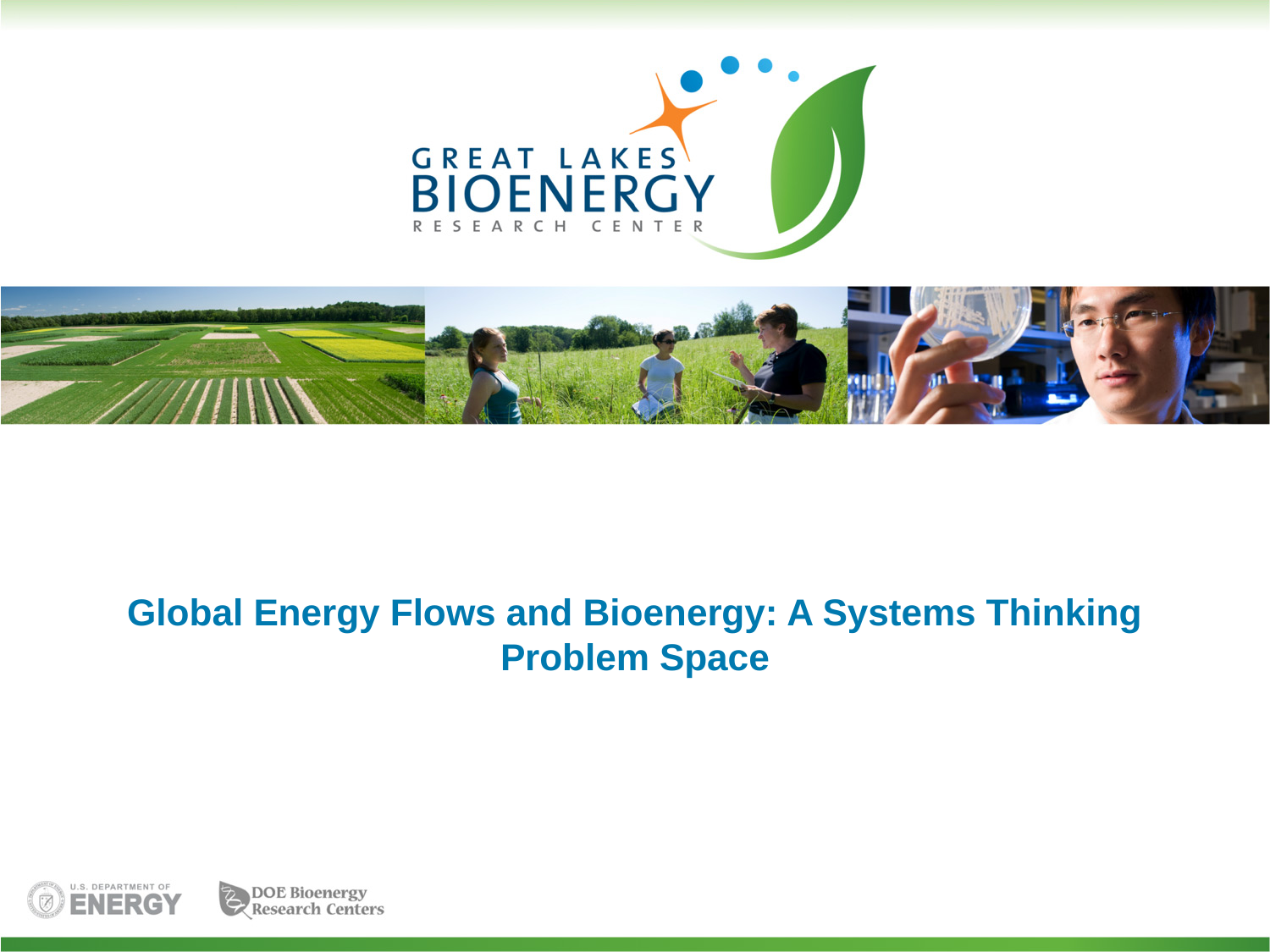

# Global Energy Flows and Bioenergy: A Systems Thinking Problem Space